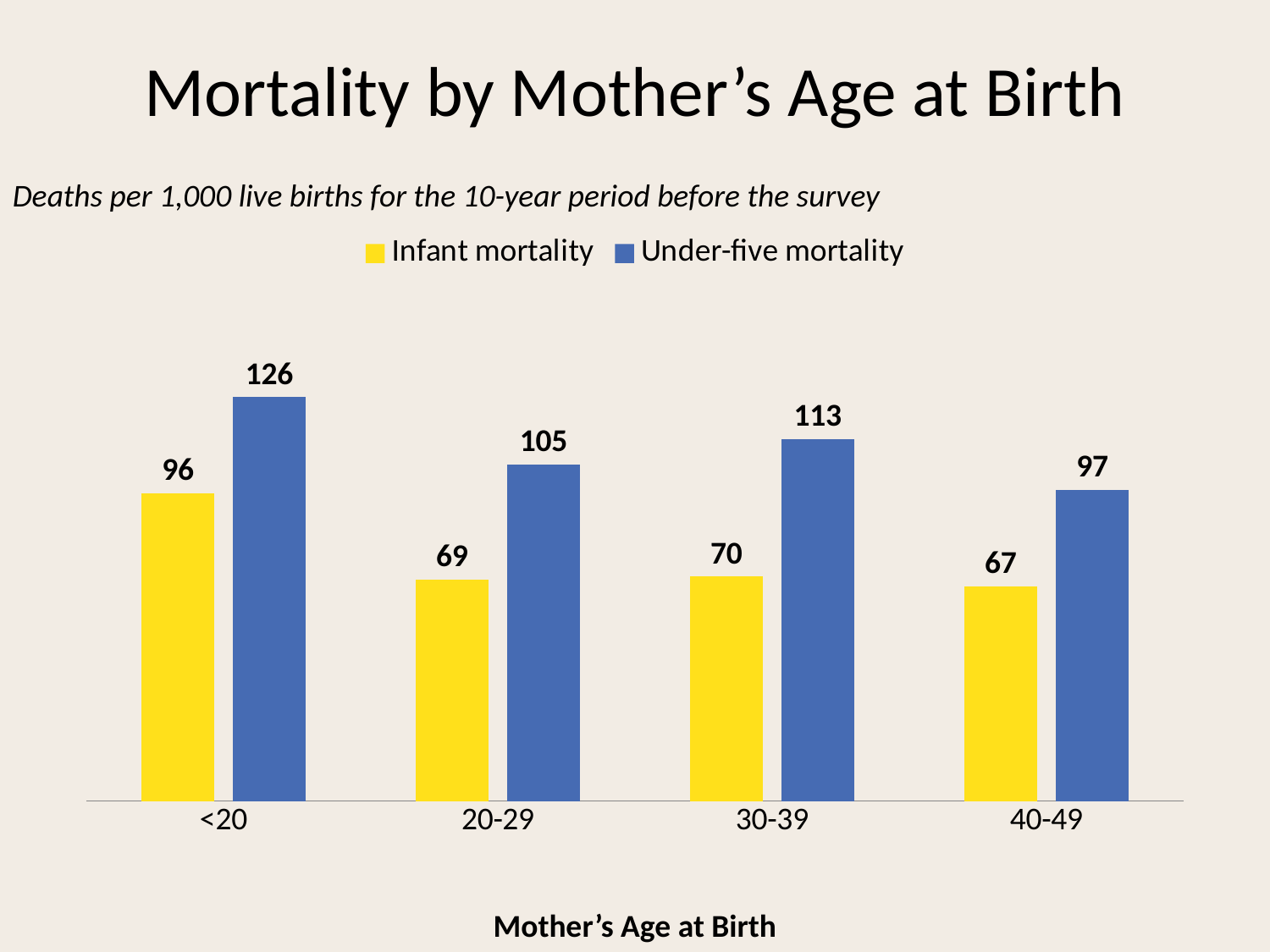

# Mortality by Mother’s Age at Birth
Deaths per 1,000 live births for the 10-year period before the survey

### Chart

| Category | Infant mortality | Under-five mortality |
|---|---|---|
| <20 | 96.0 | 126.0 |
| 20-29 | 69.0 | 105.0 |
| 30-39 | 70.0 | 113.0 |
| 40-49 | 67.0 | 97.0 |
Mother’s Age at Birth